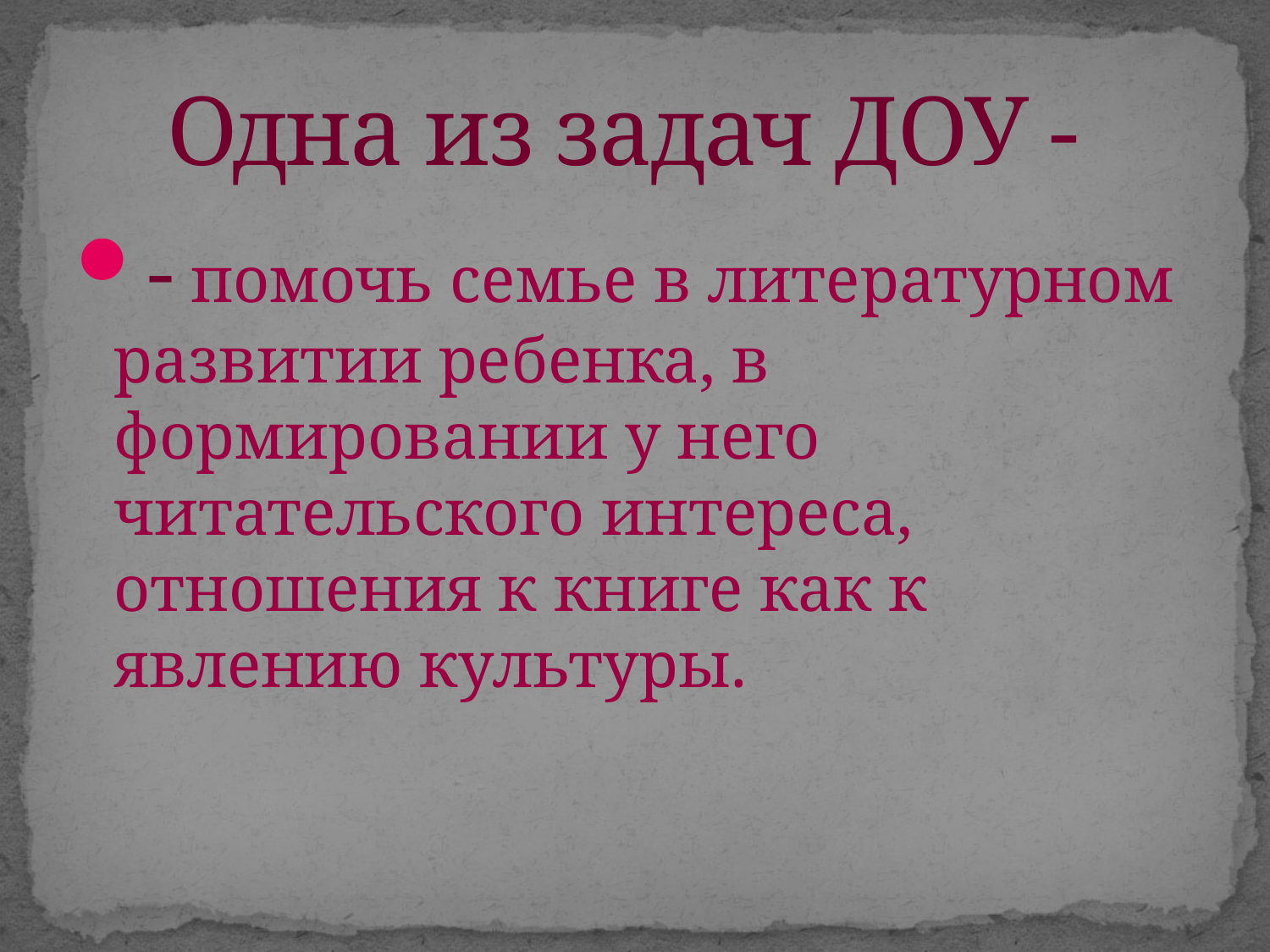

# Одна из задач ДОУ -
- помочь семье в литературном развитии ребенка, в формировании у него читательского интереса, отношения к книге как к явлению культуры.